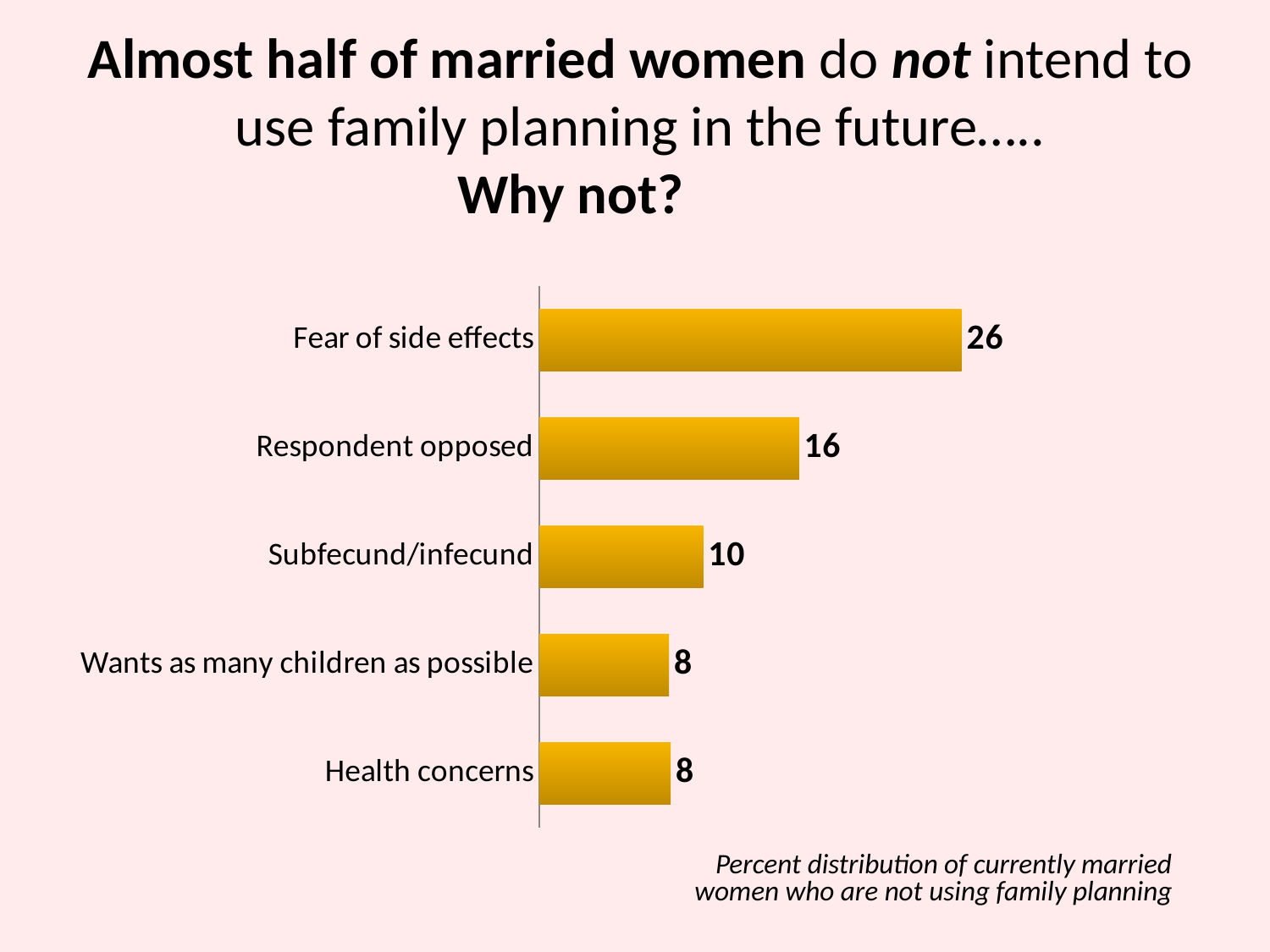

# Almost half of married women do not intend to use family planning in the future…..
Why not?

### Chart

| Category |  |
|---|---|
| Fear of side effects | 26.0 |
| Respondent opposed | 16.0 |
| Subfecund/infecund | 10.1 |
| Wants as many children as possible | 8.0 |
| Health concerns | 8.1 |
Percent distribution of currently married women who are not using family planning